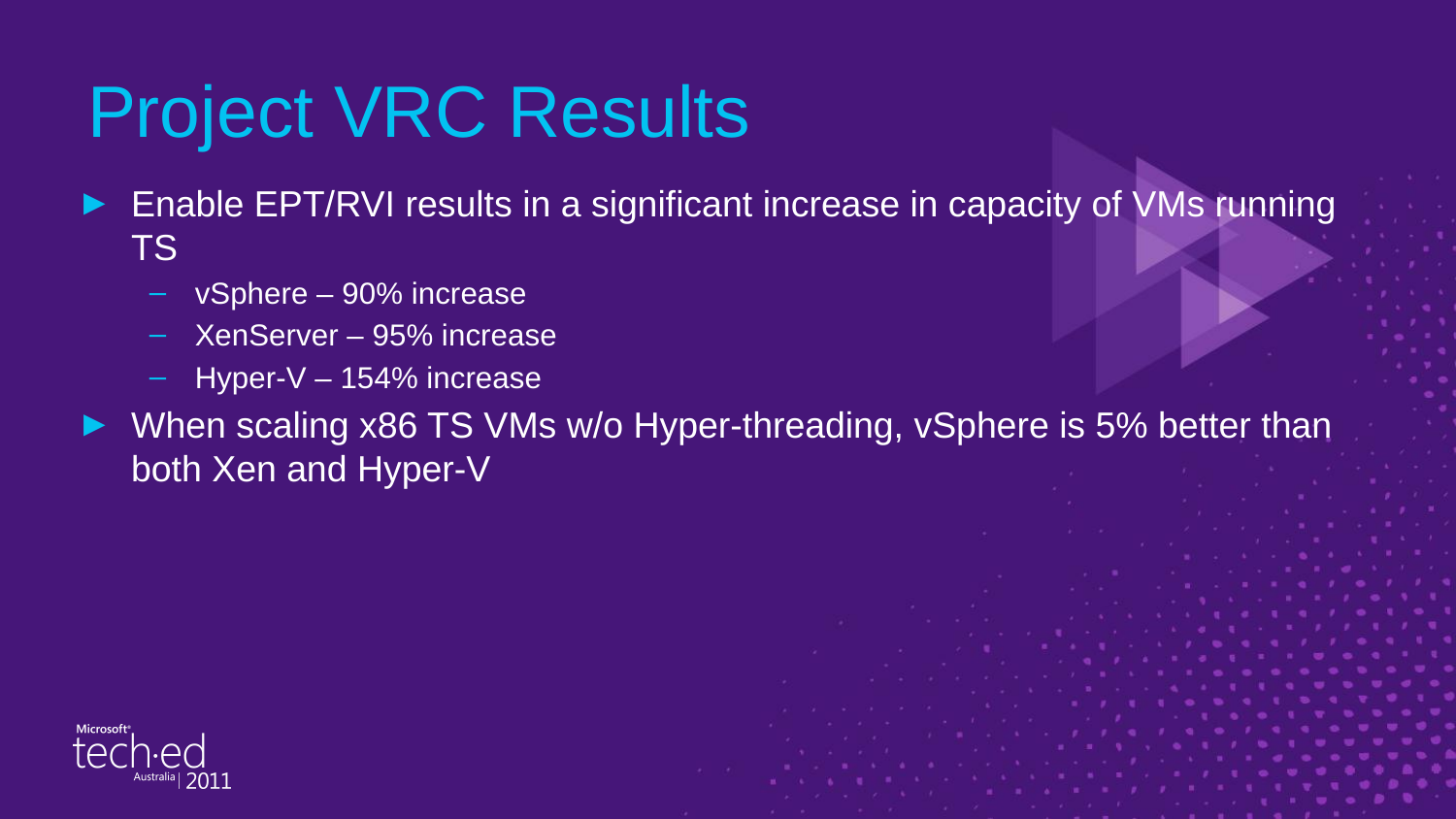

# Project VRC Results
Enable EPT/RVI results in a significant increase in capacity of VMs running TS
vSphere – 90% increase
XenServer – 95% increase
Hyper-V – 154% increase
When scaling x86 TS VMs w/o Hyper-threading, vSphere is 5% better than both Xen and Hyper-V